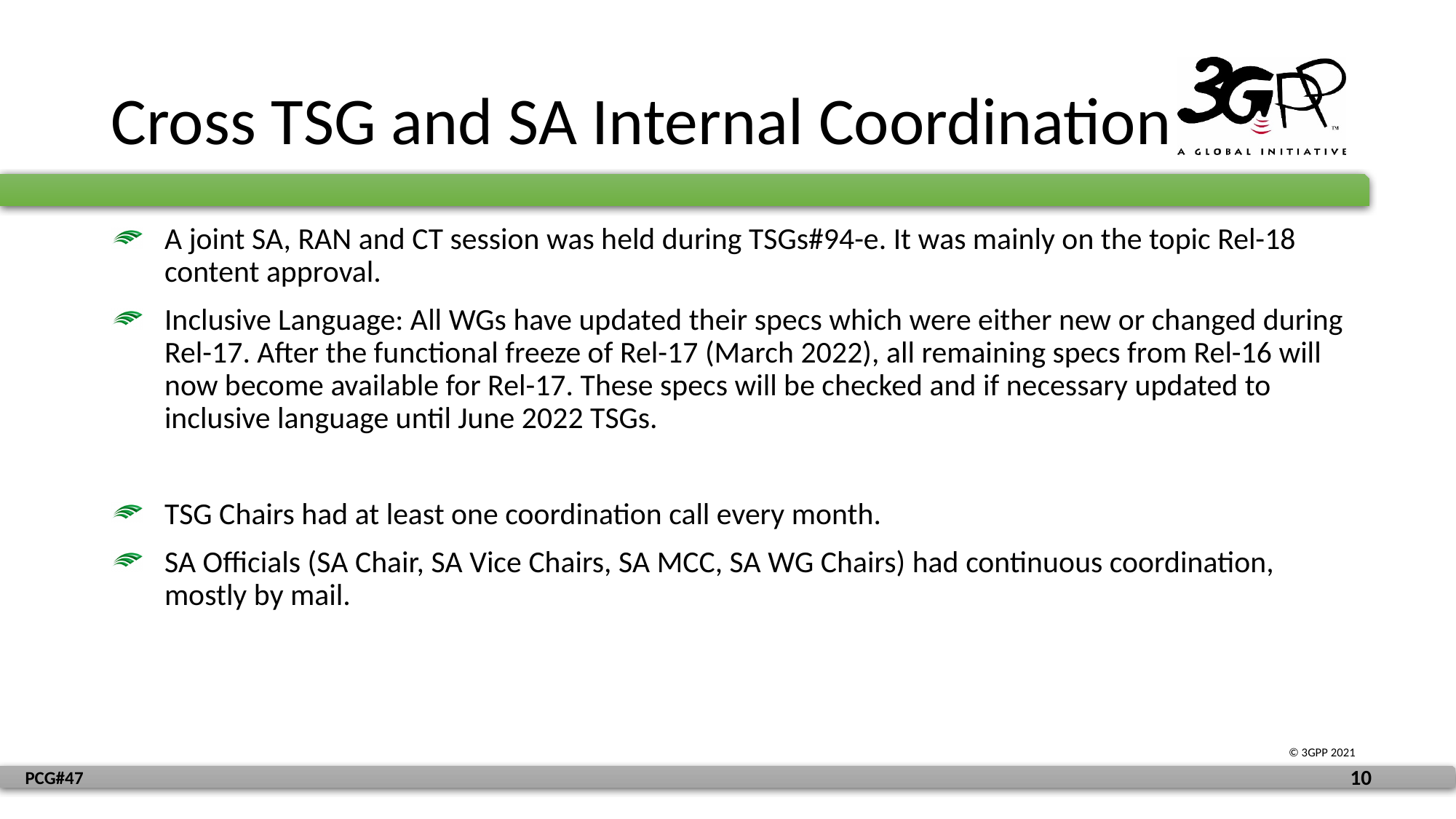

# Cross TSG and SA Internal Coordination
A joint SA, RAN and CT session was held during TSGs#94-e. It was mainly on the topic Rel-18 content approval.
Inclusive Language: All WGs have updated their specs which were either new or changed during Rel-17. After the functional freeze of Rel-17 (March 2022), all remaining specs from Rel-16 will now become available for Rel-17. These specs will be checked and if necessary updated to inclusive language until June 2022 TSGs.

TSG Chairs had at least one coordination call every month.
SA Officials (SA Chair, SA Vice Chairs, SA MCC, SA WG Chairs) had continuous coordination, mostly by mail.